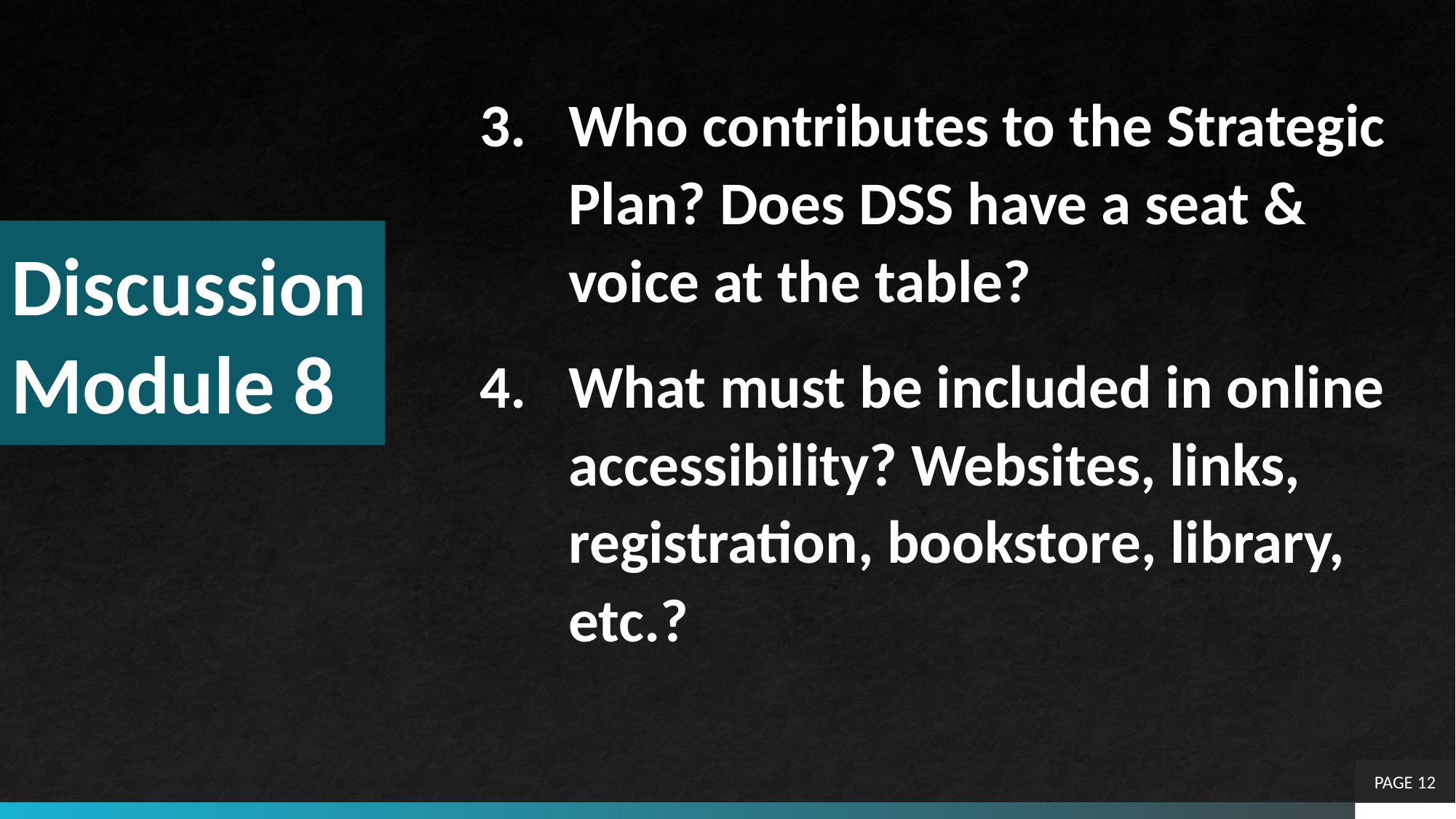

Who contributes to the Strategic Plan? Does DSS have a seat & voice at the table?
What must be included in online accessibility? Websites, links, registration, bookstore, library, etc.?
# Discussion Module 8
PAGE 12